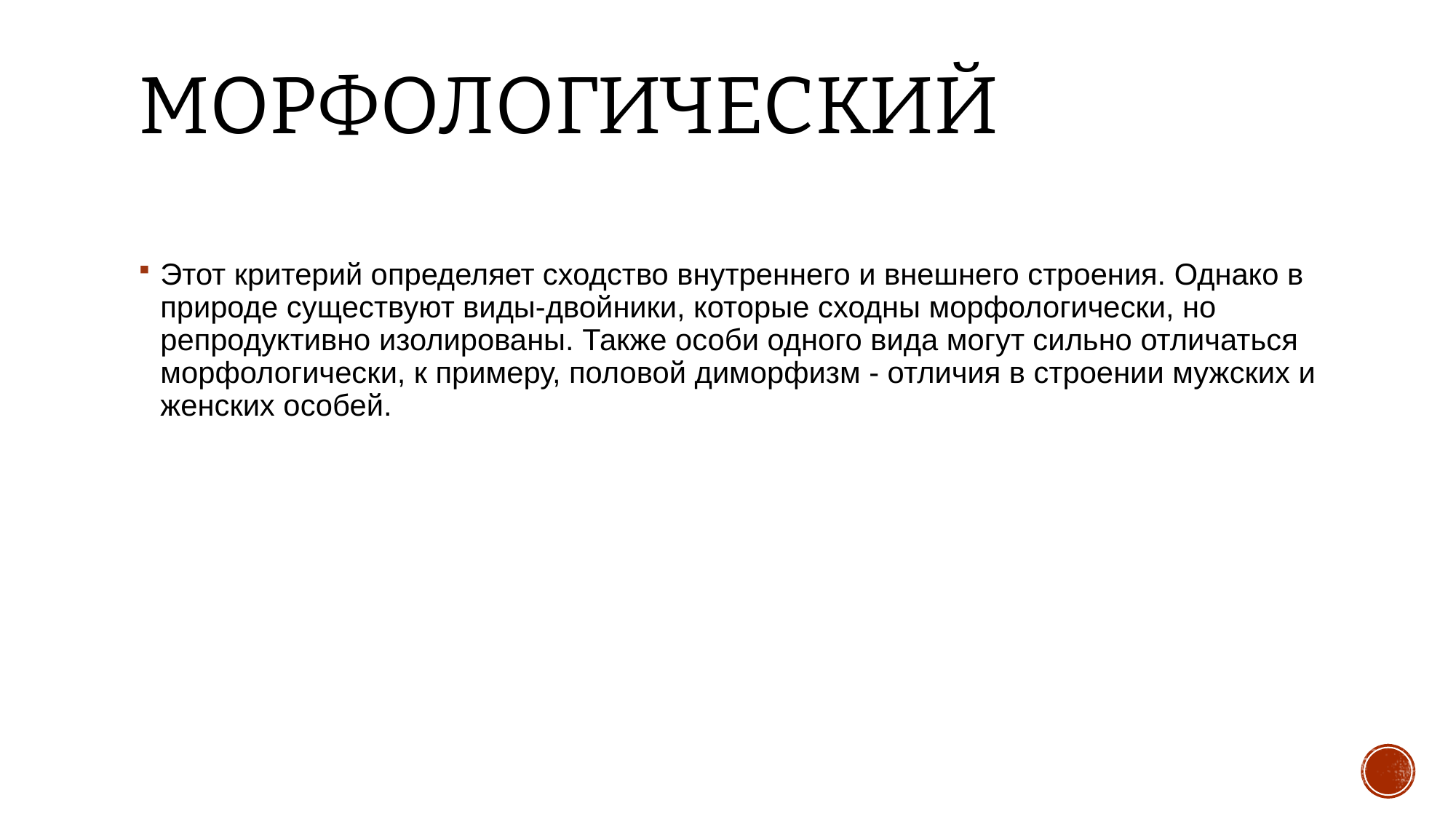

# Морфологический
Этот критерий определяет сходство внутреннего и внешнего строения. Однако в природе существуют виды-двойники, которые сходны морфологически, но репродуктивно изолированы. Также особи одного вида могут сильно отличаться морфологически, к примеру, половой диморфизм - отличия в строении мужских и женских особей.